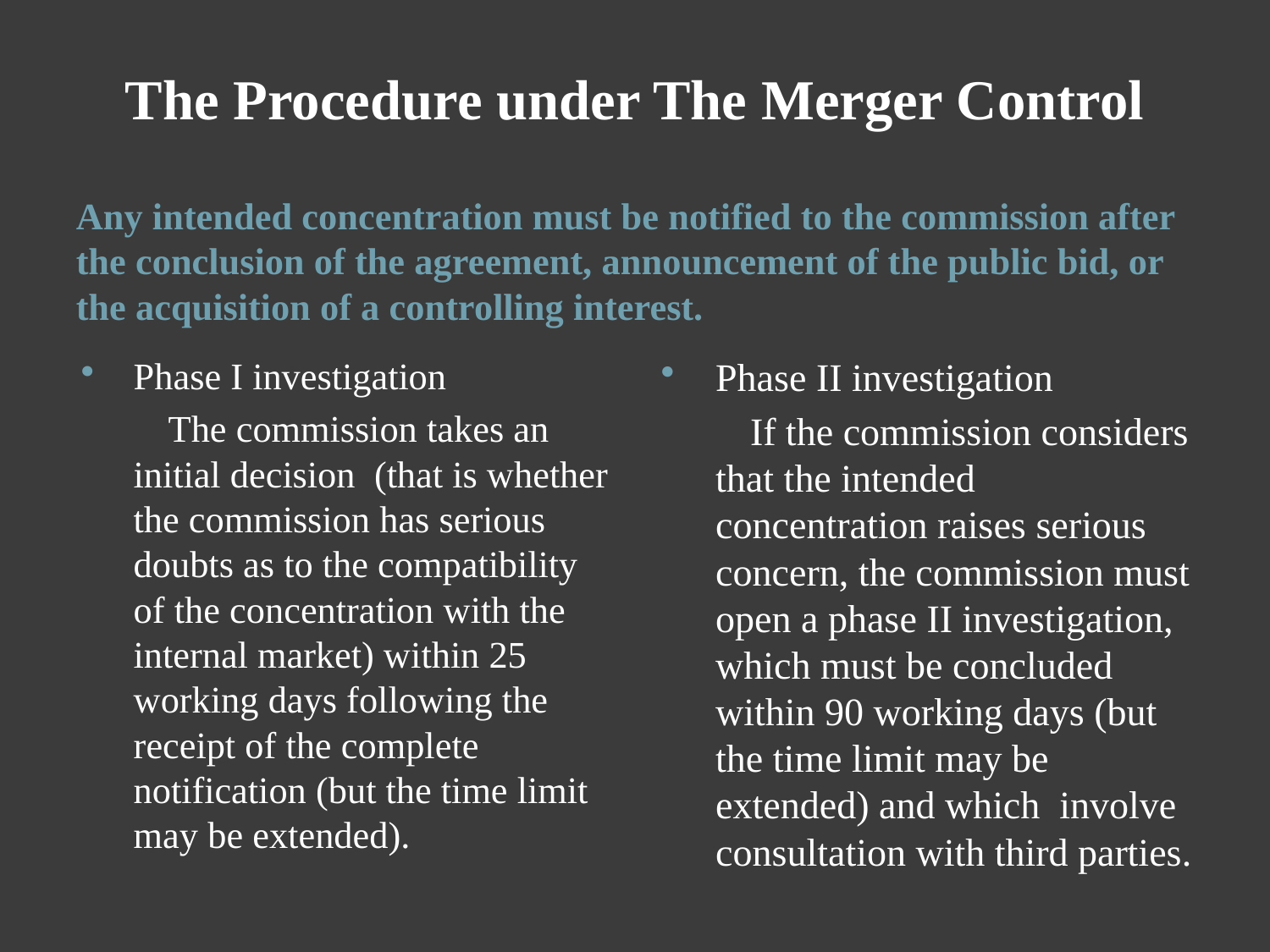

# The Procedure under The Merger Control
Any intended concentration must be notified to the commission after the conclusion of the agreement, announcement of the public bid, or the acquisition of a controlling interest.
Phase I investigation
         The commission takes an initial decision  (that is whether the commission has serious doubts as to the compatibility of the concentration with the internal market) within 25 working days following the receipt of the complete notification (but the time limit may be extended).
Phase II investigation
         If the commission considers that the intended concentration raises serious concern, the commission must open a phase II investigation, which must be concluded within 90 working days (but the time limit may be extended) and which  involve consultation with third parties.